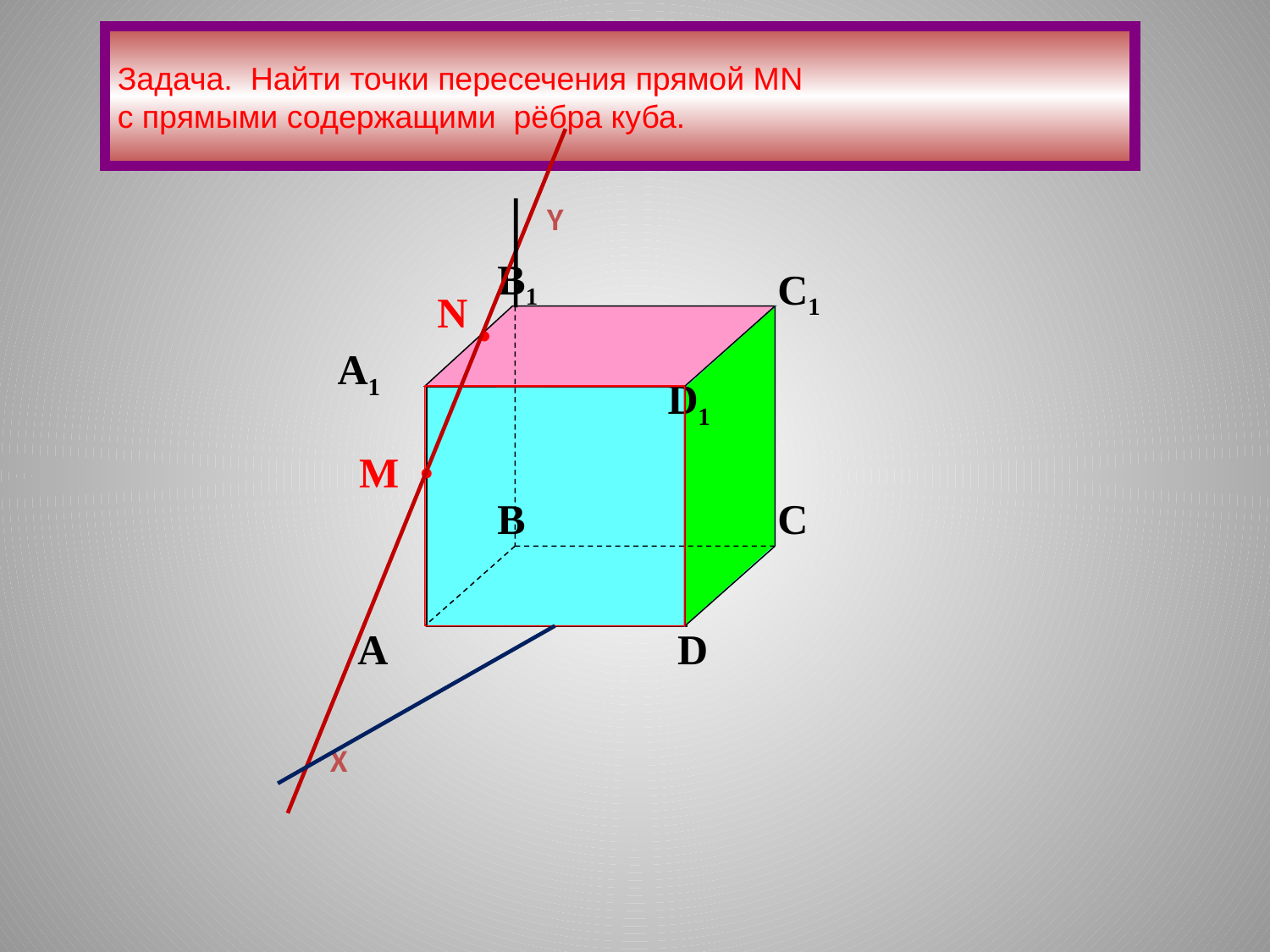

Задача.  Найти точки пересечения прямой МN
с прямыми содержащими  рёбра куба.
Y
B1
C1
N
•

A1
D1

M
•
B
C

A
D

Х